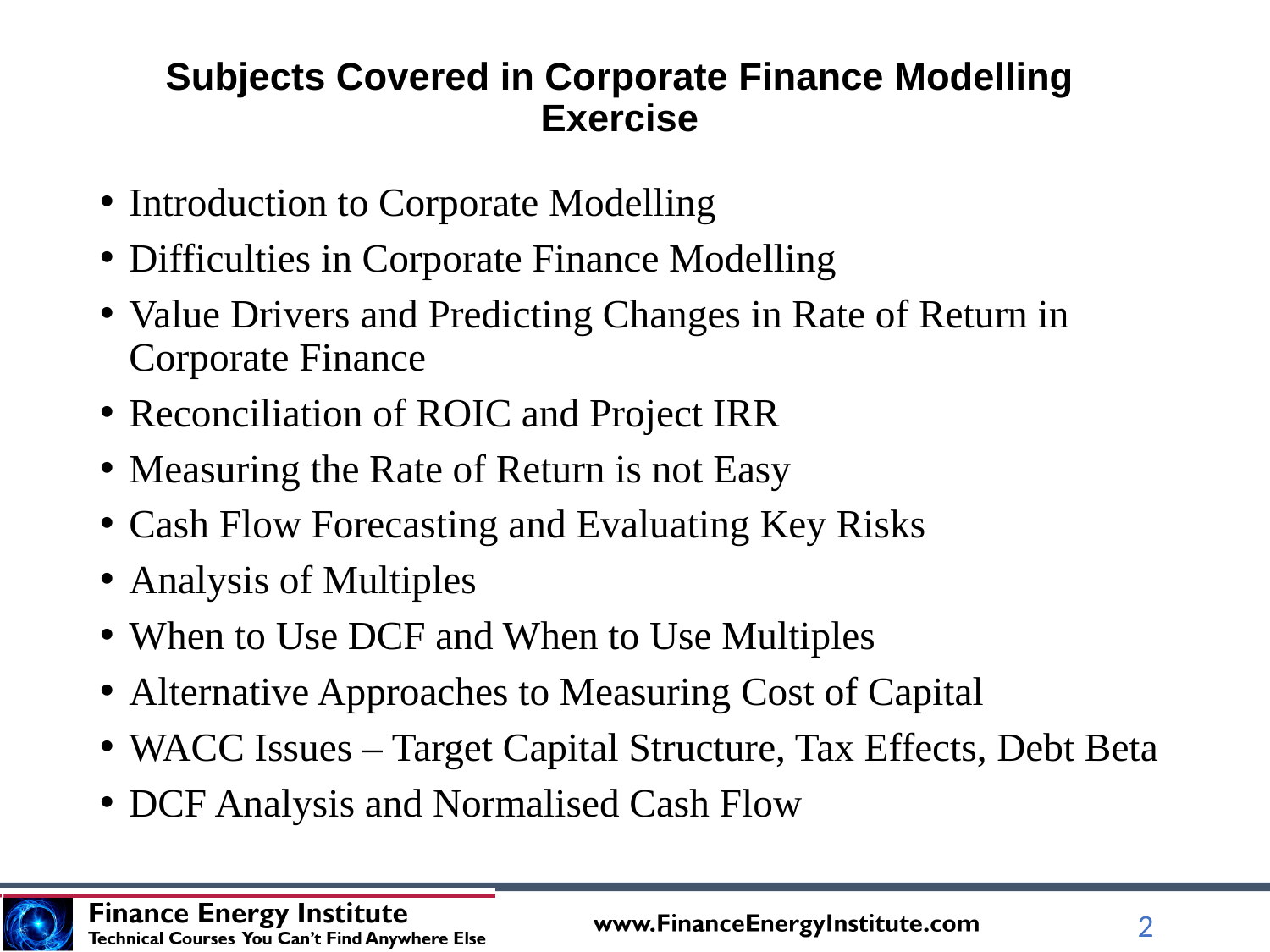

# Subjects Covered in Corporate Finance Modelling Exercise
Introduction to Corporate Modelling
Difficulties in Corporate Finance Modelling
Value Drivers and Predicting Changes in Rate of Return in Corporate Finance
Reconciliation of ROIC and Project IRR
Measuring the Rate of Return is not Easy
Cash Flow Forecasting and Evaluating Key Risks
Analysis of Multiples
When to Use DCF and When to Use Multiples
Alternative Approaches to Measuring Cost of Capital
WACC Issues – Target Capital Structure, Tax Effects, Debt Beta
DCF Analysis and Normalised Cash Flow
2